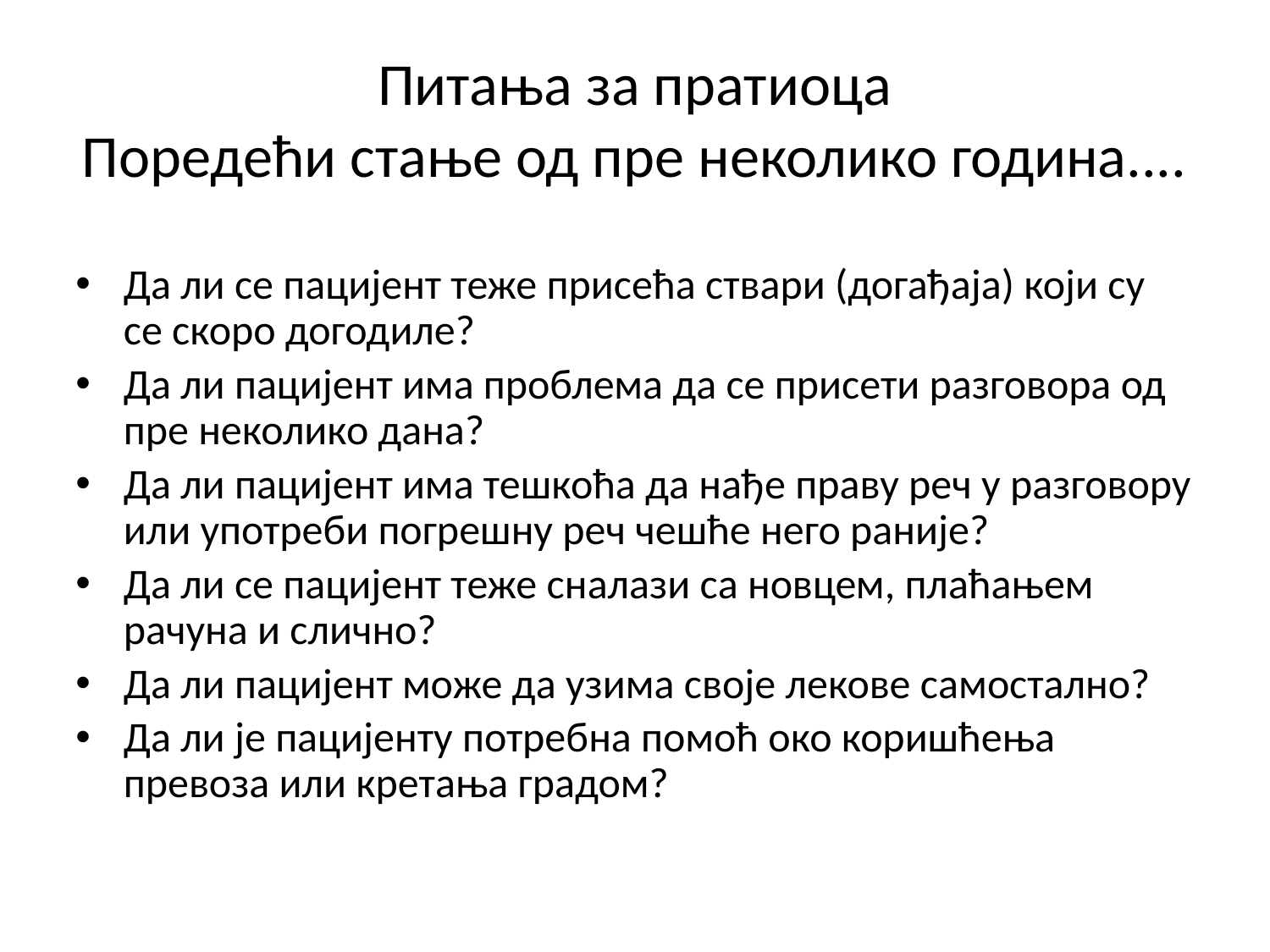

Питања за пратиоца
Поредећи стање од пре неколико година....
Да ли се пацијент теже присећа ствари (догађаја) који су се скоро догодиле?
Да ли пацијент има проблема да се присети разговора од пре неколико дана?
Да ли пацијент има тешкоћа да нађе праву реч у разговору или употреби погрешну реч чешће него раније?
Да ли се пацијент теже сналази са новцем, плаћањем рачуна и слично?
Да ли пацијент може да узима своје лекове самостално?
Да ли је пацијенту потребна помоћ око коришћења превоза или кретања градом?